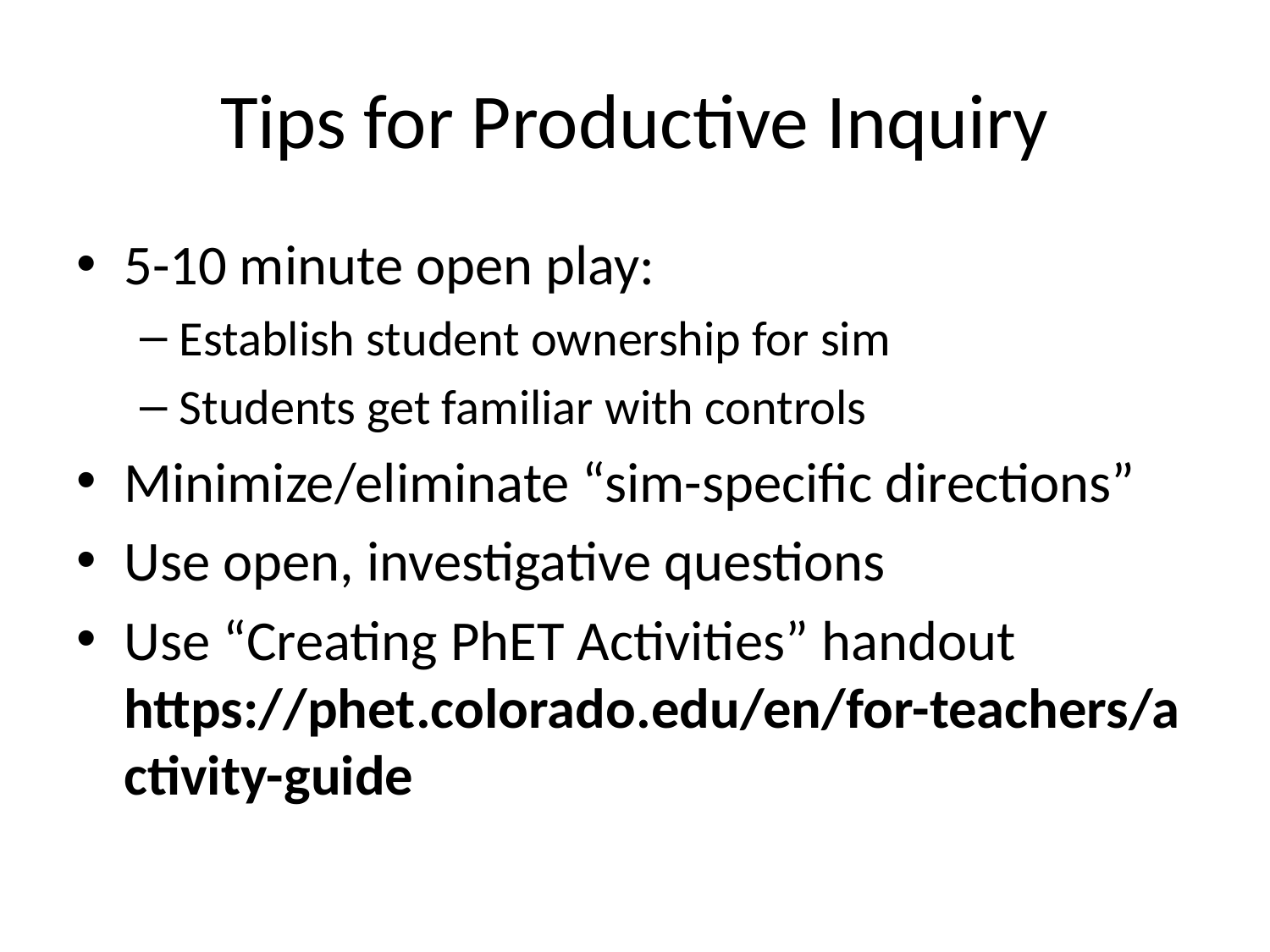

# Tips for Productive Inquiry
5-10 minute open play:
Establish student ownership for sim
Students get familiar with controls
Minimize/eliminate “sim-specific directions”
Use open, investigative questions
Use “Creating PhET Activities” handout https://phet.colorado.edu/en/for-teachers/activity-guide